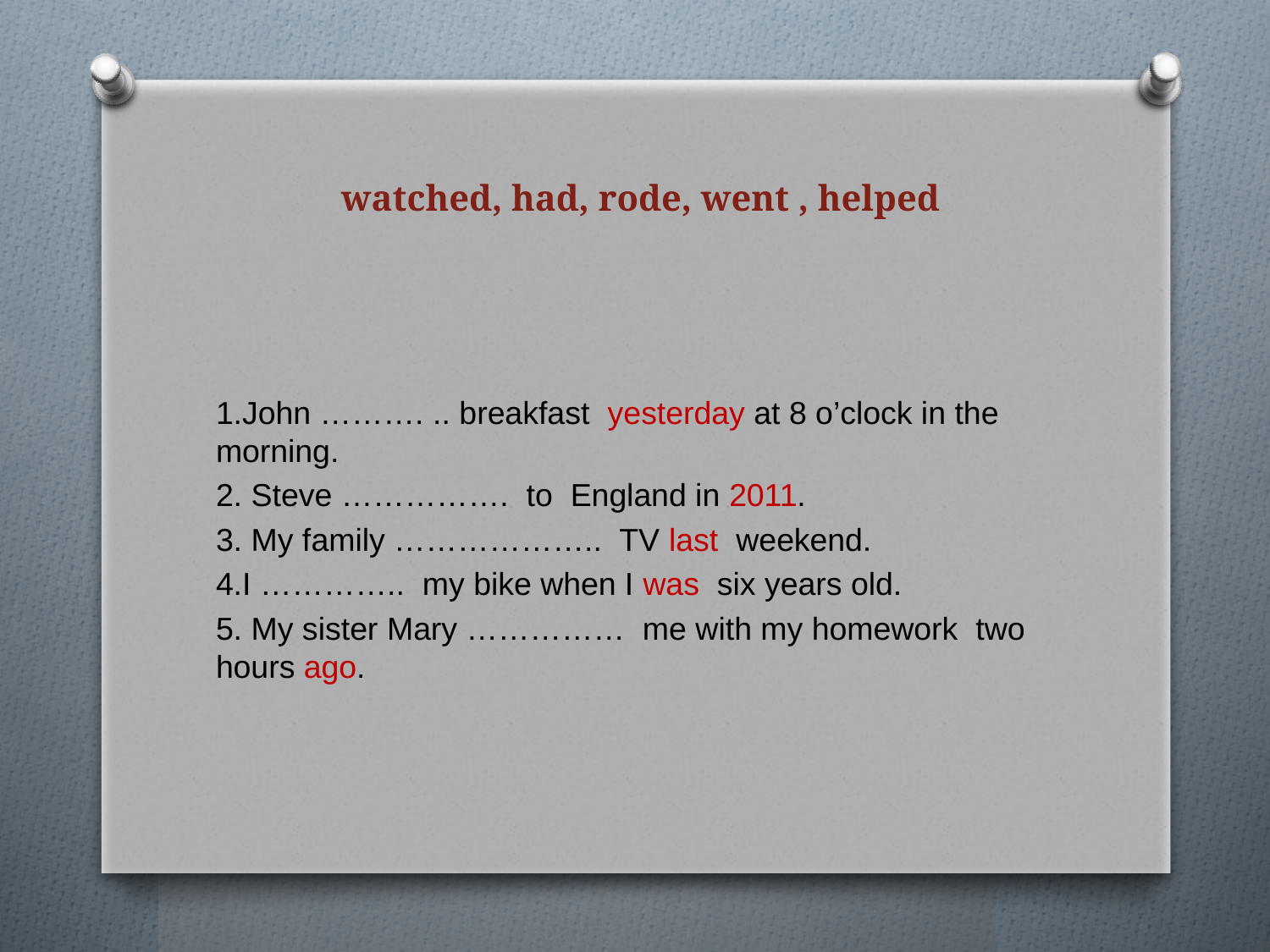

# watched, had, rode, went , helped

1.John ………. .. breakfast  yesterday at 8 o’clock in the morning.
2. Steve …………….  to  England in 2011.
3. My family ………………..  TV last  weekend.
4.I …………..  my bike when I was  six years old.
5. My sister Mary ……………  me with my homework  two hours ago.